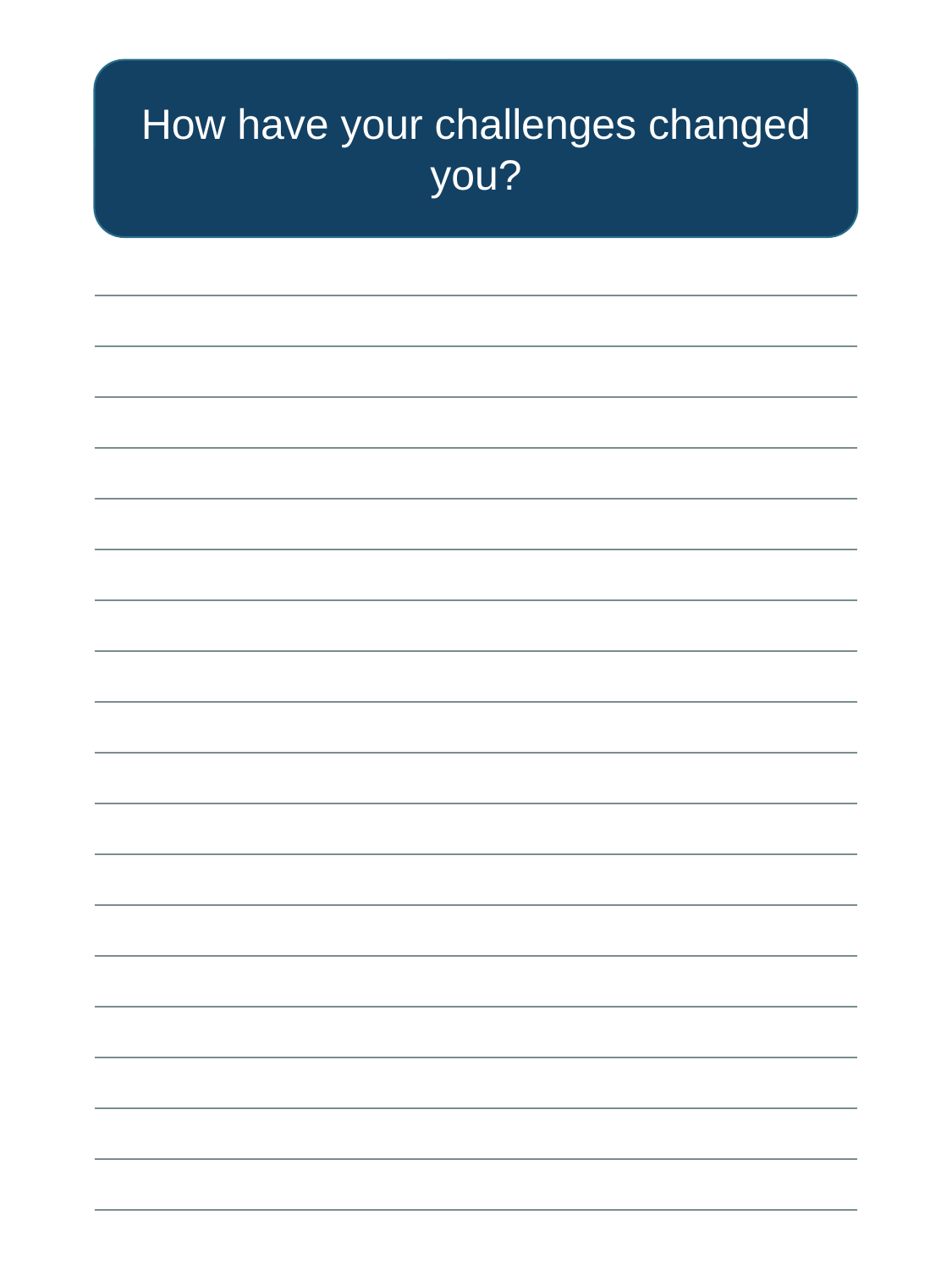

How have your challenges changed you?
|  |
| --- |
|  |
|  |
|  |
|  |
|  |
|  |
|  |
|  |
|  |
|  |
|  |
|  |
|  |
|  |
|  |
|  |
|  |